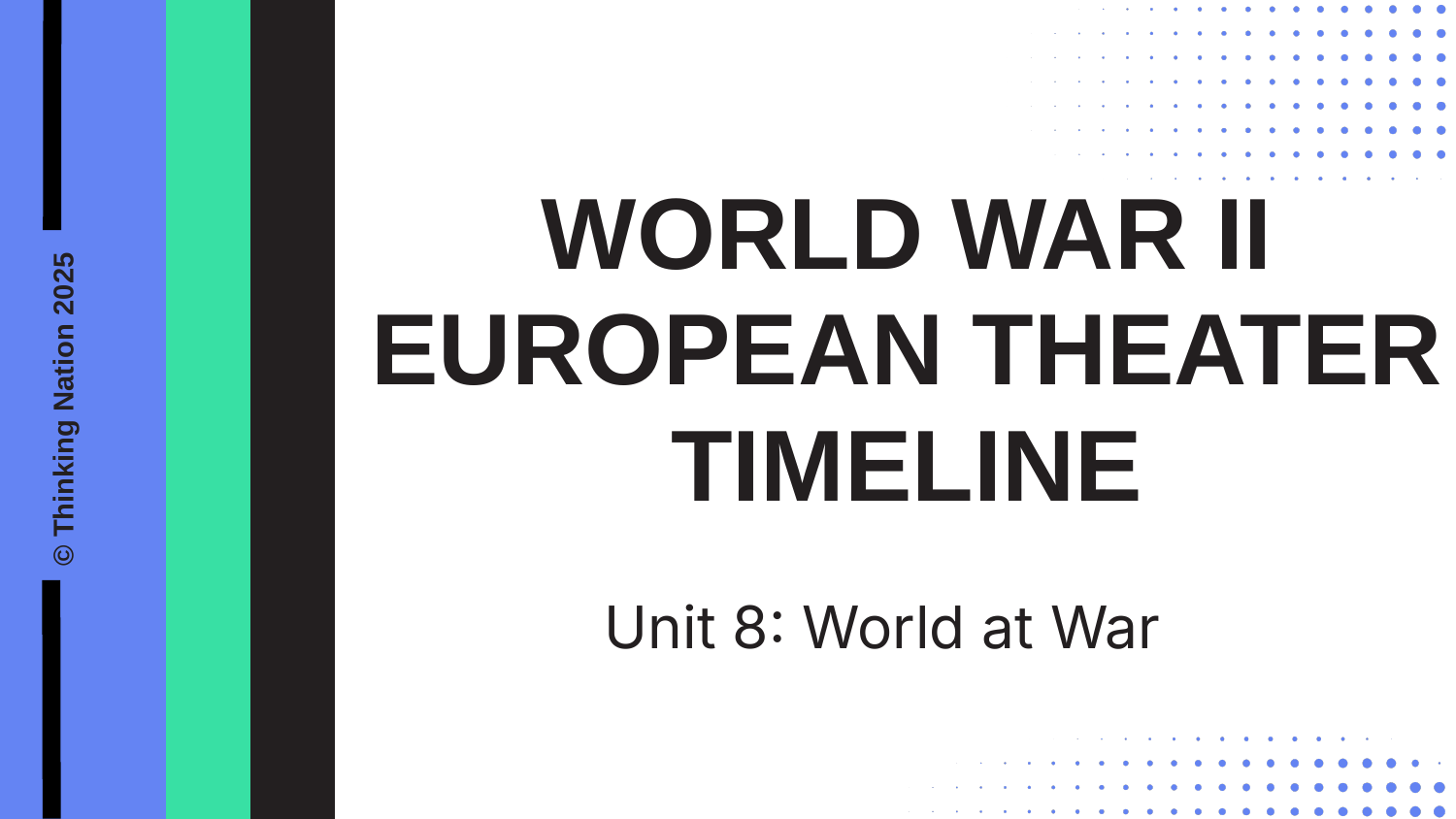

WORLD WAR II
EUROPEAN THEATER
TIMELINE
© Thinking Nation 2025
Unit 8: World at War